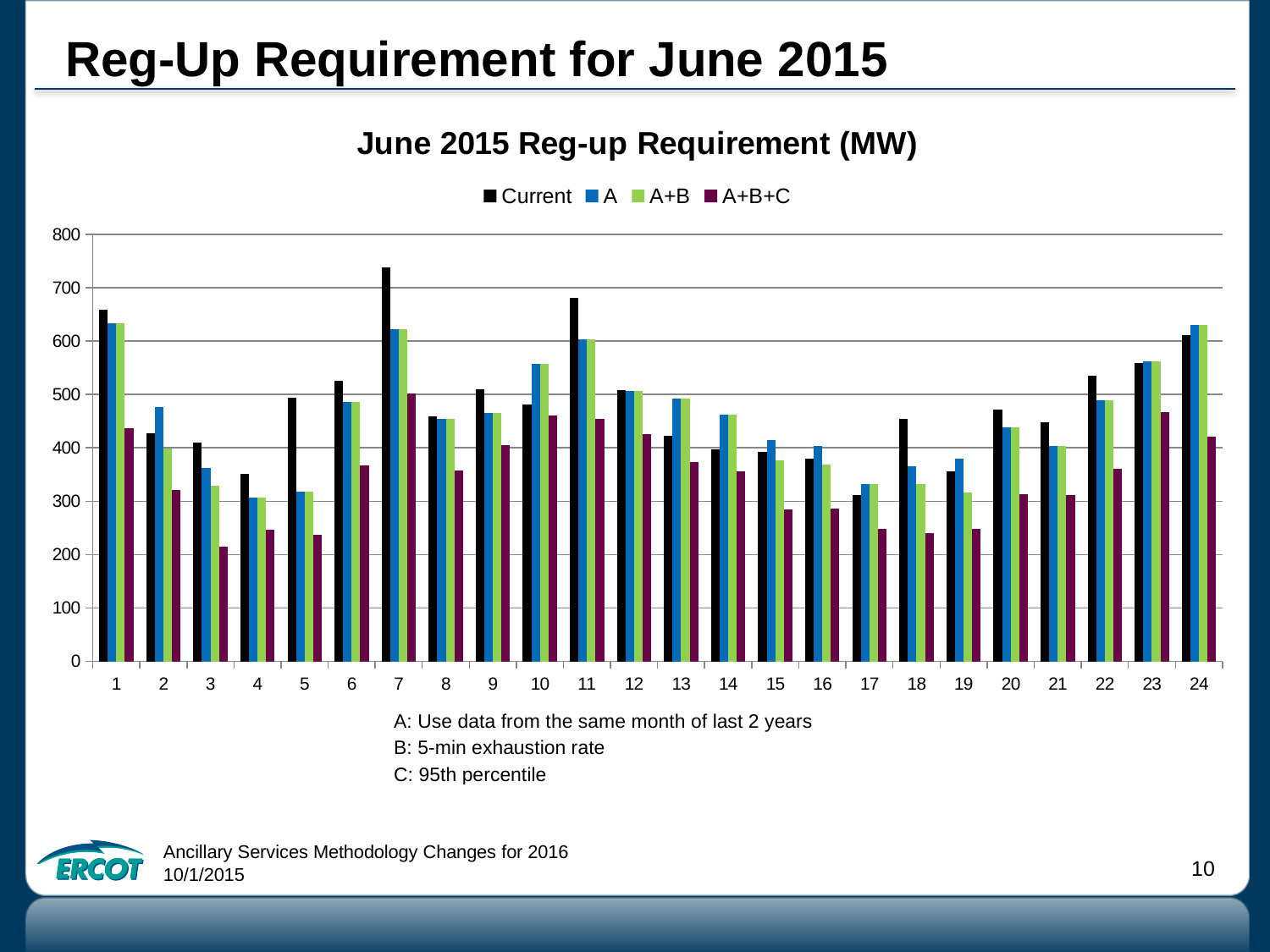

# Reg-Up Requirement for June 2015

### Chart: June 2015 Reg-up Requirement (MW)

| Category | Current | A | A+B | A+B+C |
|---|---|---|---|---|
| 1 | 659.0 | 633.0 | 633.0 | 437.0 |
| 2 | 428.0 | 477.0 | 398.0 | 321.0 |
| 3 | 410.0 | 362.0 | 329.0 | 215.0 |
| 4 | 352.0 | 307.0 | 307.0 | 246.0 |
| 5 | 494.0 | 318.0 | 318.0 | 237.0 |
| 6 | 525.0 | 486.0 | 486.0 | 367.0 |
| 7 | 738.0 | 622.0 | 622.0 | 502.0 |
| 8 | 459.0 | 455.0 | 455.0 | 358.0 |
| 9 | 510.0 | 465.0 | 465.0 | 405.0 |
| 10 | 481.0 | 557.0 | 557.0 | 460.0 |
| 11 | 681.0 | 604.0 | 604.0 | 455.0 |
| 12 | 509.0 | 507.0 | 507.0 | 425.0 |
| 13 | 422.0 | 493.0 | 493.0 | 373.0 |
| 14 | 397.0 | 463.0 | 463.0 | 356.0 |
| 15 | 392.0 | 415.0 | 377.0 | 284.0 |
| 16 | 379.0 | 404.0 | 368.0 | 286.0 |
| 17 | 311.0 | 332.0 | 332.0 | 248.0 |
| 18 | 454.0 | 366.0 | 332.0 | 241.0 |
| 19 | 356.0 | 380.0 | 317.0 | 248.0 |
| 20 | 472.0 | 438.0 | 438.0 | 314.0 |
| 21 | 448.0 | 404.0 | 404.0 | 311.0 |
| 22 | 536.0 | 490.0 | 490.0 | 361.0 |
| 23 | 559.0 | 562.0 | 562.0 | 467.0 |
| 24 | 611.0 | 631.0 | 631.0 | 421.0 |
| A: Use data from the same month of last 2 years |
| --- |
| B: 5-min exhaustion rate |
| C: 95th percentile |